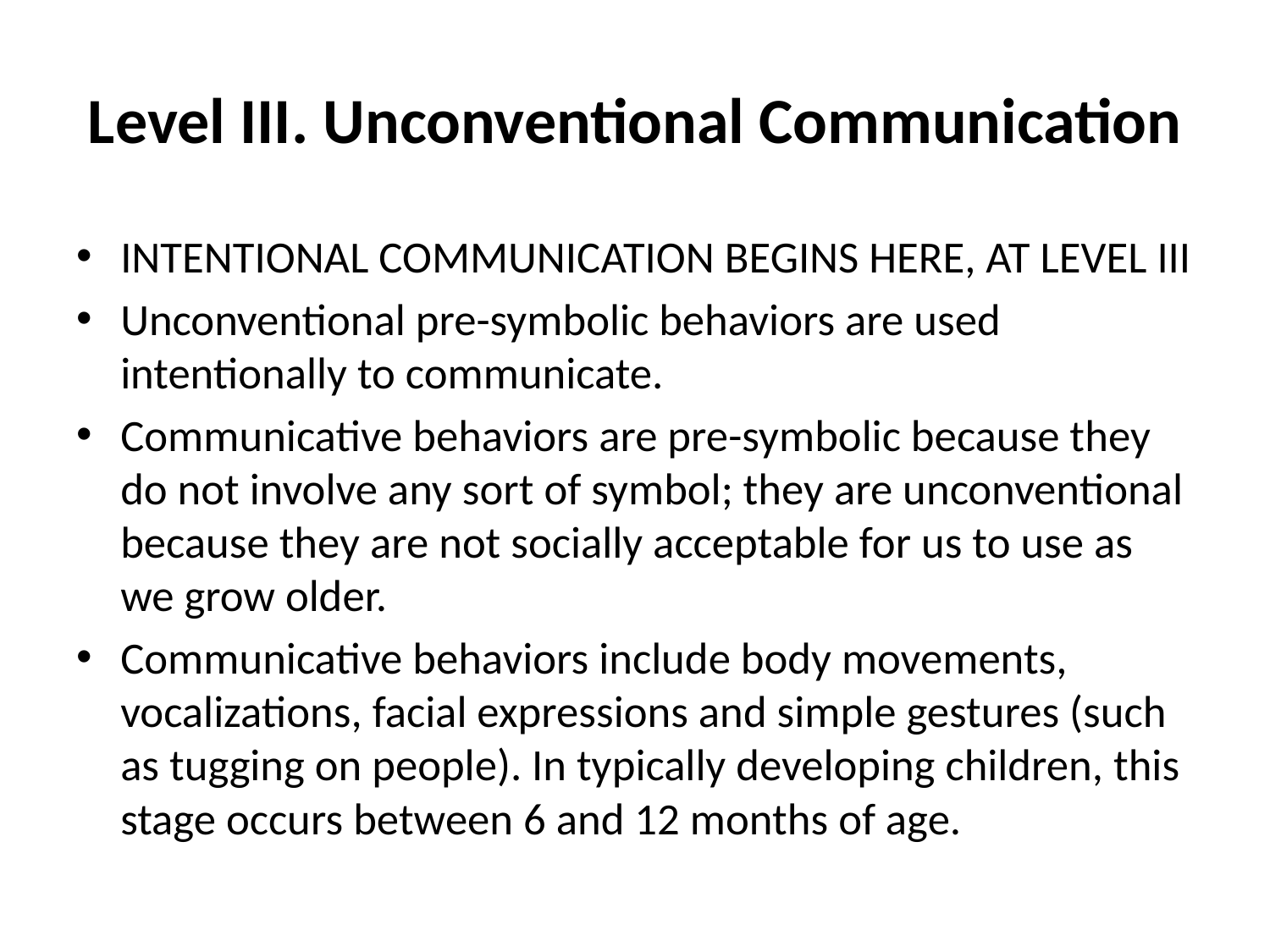

# Level III. Unconventional Communication
INTENTIONAL COMMUNICATION BEGINS HERE, AT LEVEL III
Unconventional pre-symbolic behaviors are used intentionally to communicate.
Communicative behaviors are pre-symbolic because they do not involve any sort of symbol; they are unconventional because they are not socially acceptable for us to use as we grow older.
Communicative behaviors include body movements, vocalizations, facial expressions and simple gestures (such as tugging on people). In typically developing children, this stage occurs between 6 and 12 months of age.